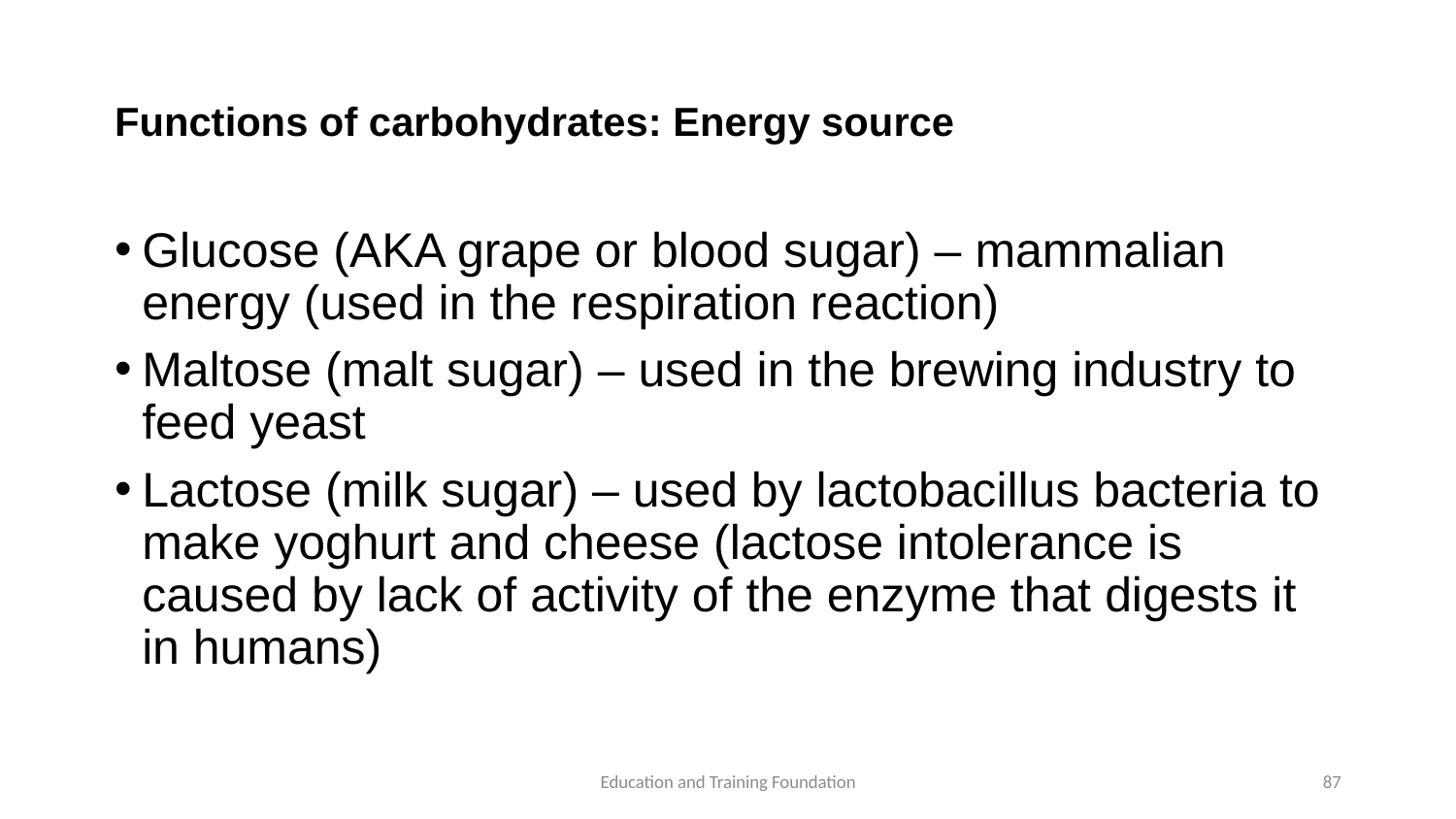

# Functions of carbohydrates: Energy source
Glucose (AKA grape or blood sugar) – mammalian energy (used in the respiration reaction)
Maltose (malt sugar) – used in the brewing industry to feed yeast
Lactose (milk sugar) – used by lactobacillus bacteria to make yoghurt and cheese (lactose intolerance is caused by lack of activity of the enzyme that digests it in humans)

Education and Training Foundation
87